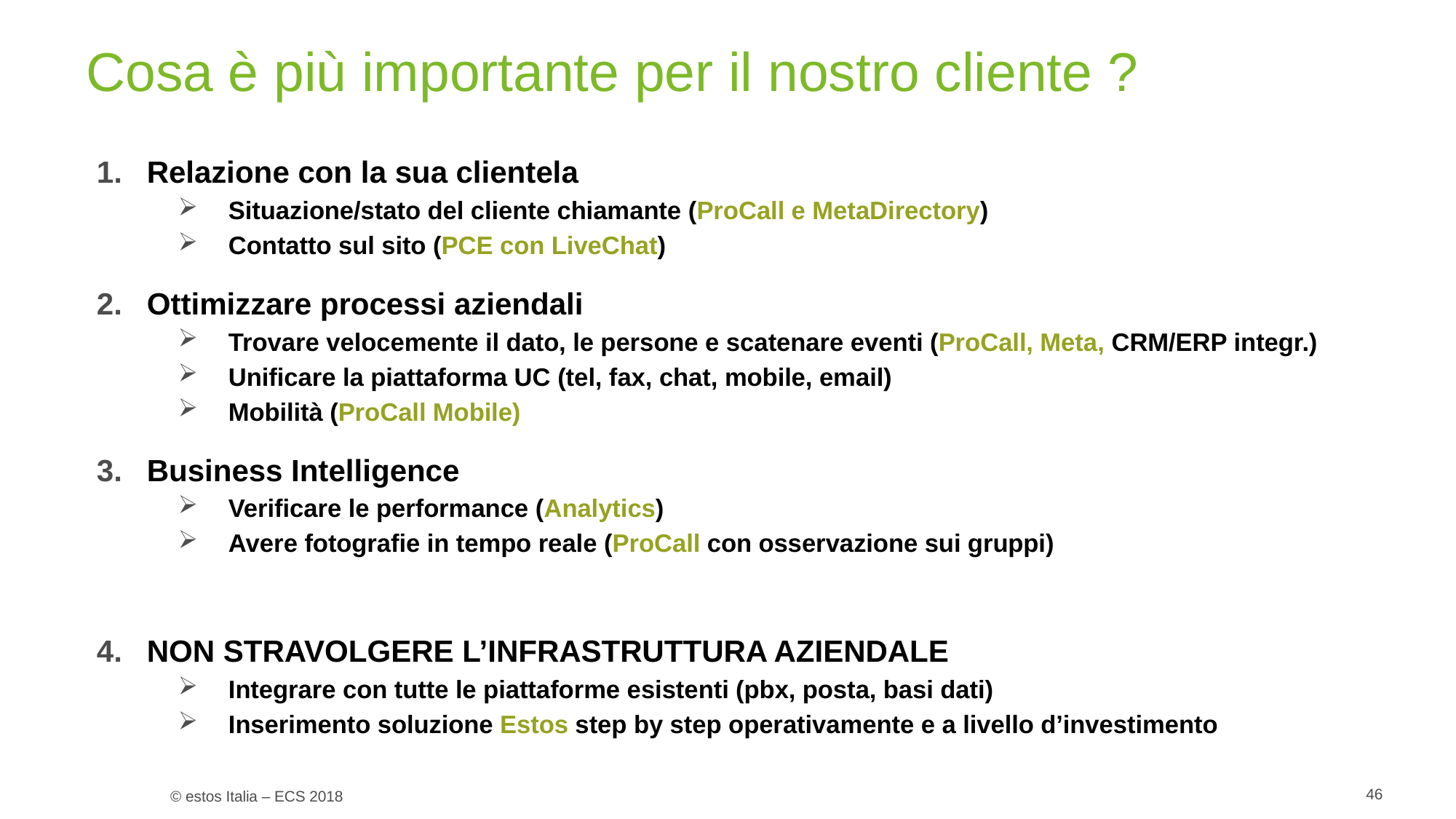

# Cosa è più importante per il nostro cliente ?
Relazione con la sua clientela
Situazione/stato del cliente chiamante (ProCall e MetaDirectory)
Contatto sul sito (PCE con LiveChat)
Ottimizzare processi aziendali
Trovare velocemente il dato, le persone e scatenare eventi (ProCall, Meta, CRM/ERP integr.)
Unificare la piattaforma UC (tel, fax, chat, mobile, email)
Mobilità (ProCall Mobile)
Business Intelligence
Verificare le performance (Analytics)
Avere fotografie in tempo reale (ProCall con osservazione sui gruppi)

NON STRAVOLGERE L’INFRASTRUTTURA AZIENDALE
Integrare con tutte le piattaforme esistenti (pbx, posta, basi dati)
Inserimento soluzione Estos step by step operativamente e a livello d’investimento

46
© estos Italia – ECS 2018